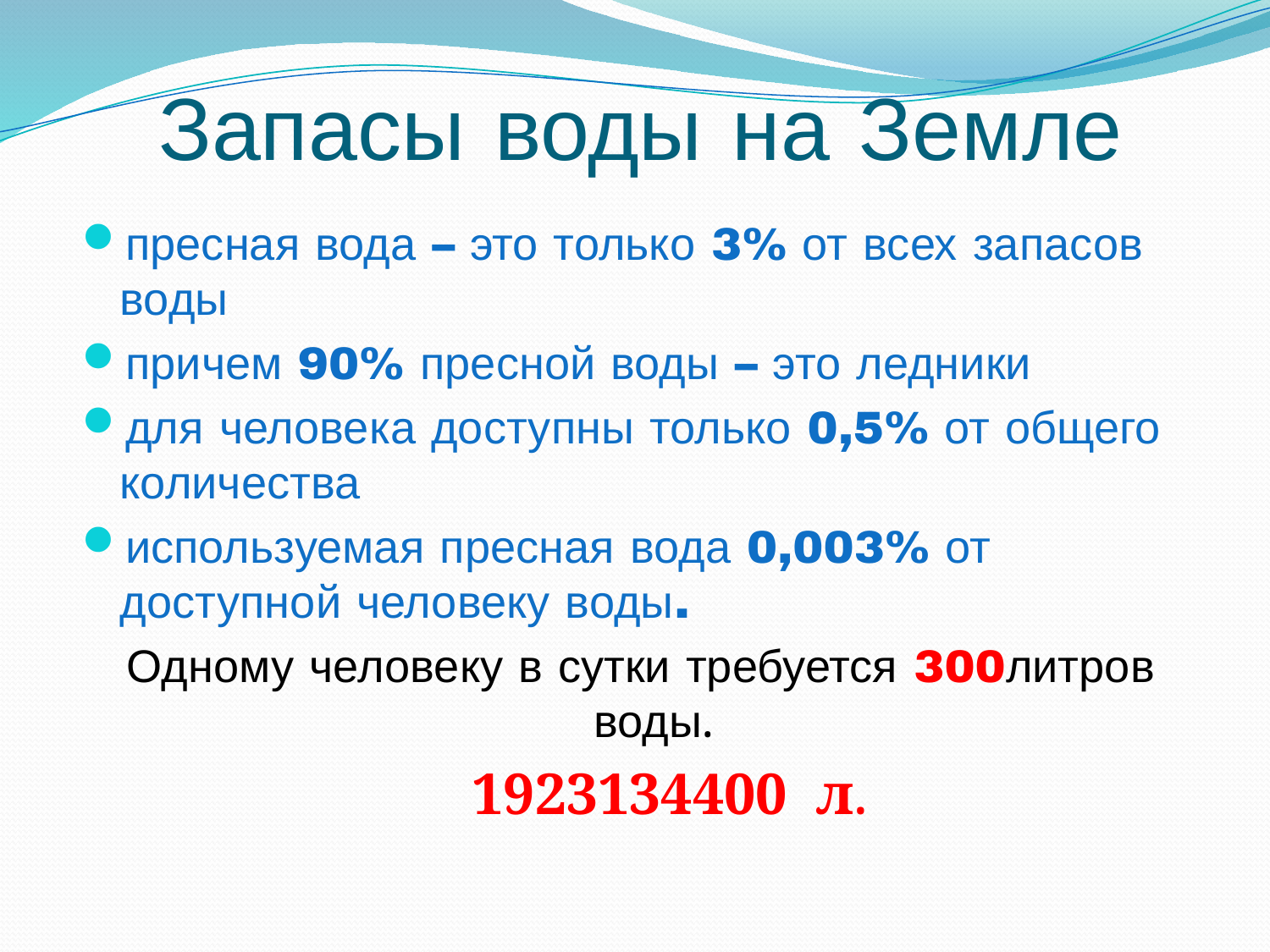

# Запасы воды на Земле
пресная вода – это только 3% от всех запасов воды
причем 90% пресной воды – это ледники
для человека доступны только 0,5% от общего количества
используемая пресная вода 0,003% от доступной человеку воды.
Одному человеку в сутки требуется 300литров воды.
     1923134400  л.